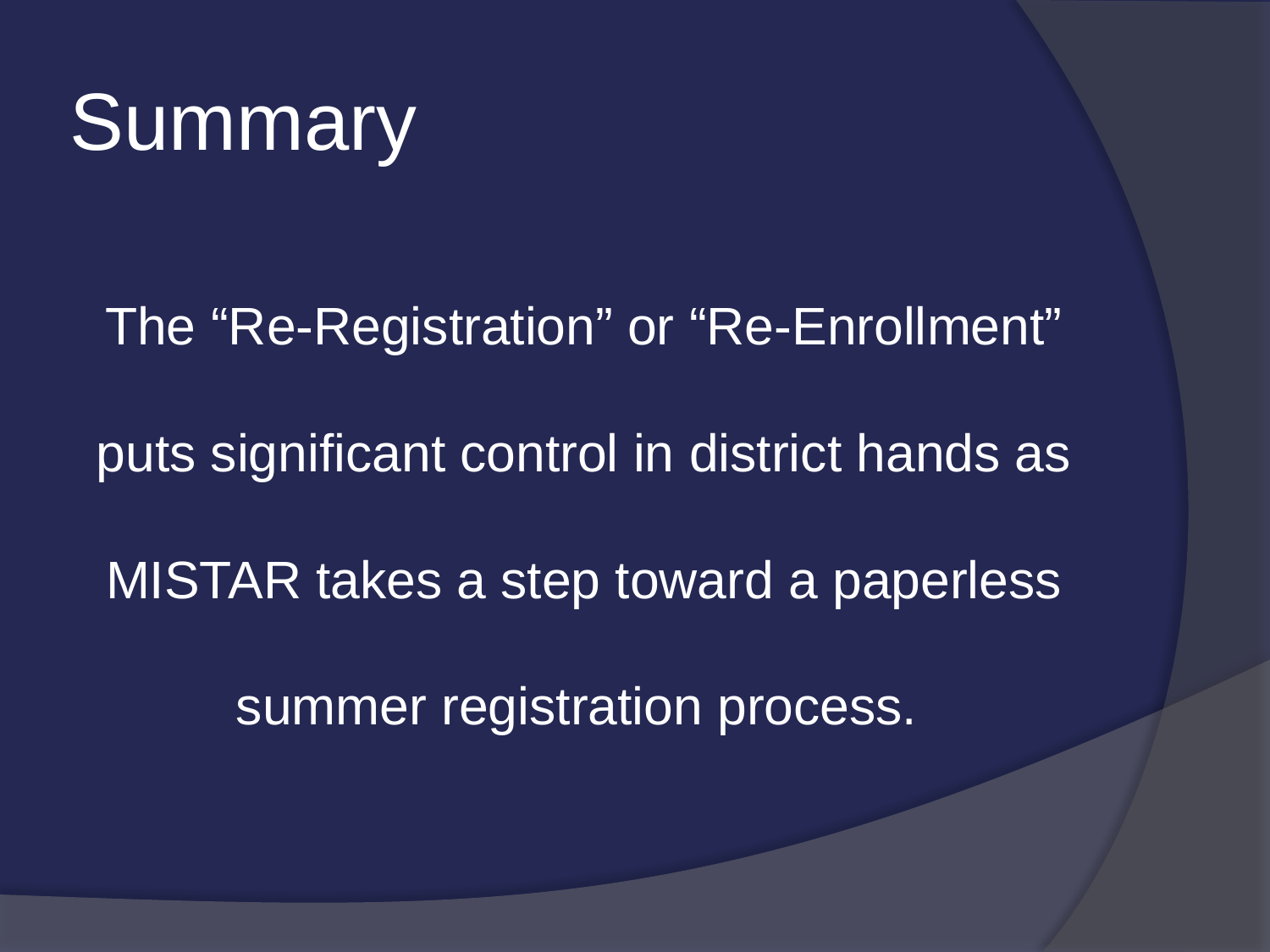

# Summary
The “Re-Registration” or “Re-Enrollment” puts significant control in district hands as MISTAR takes a step toward a paperless summer registration process.